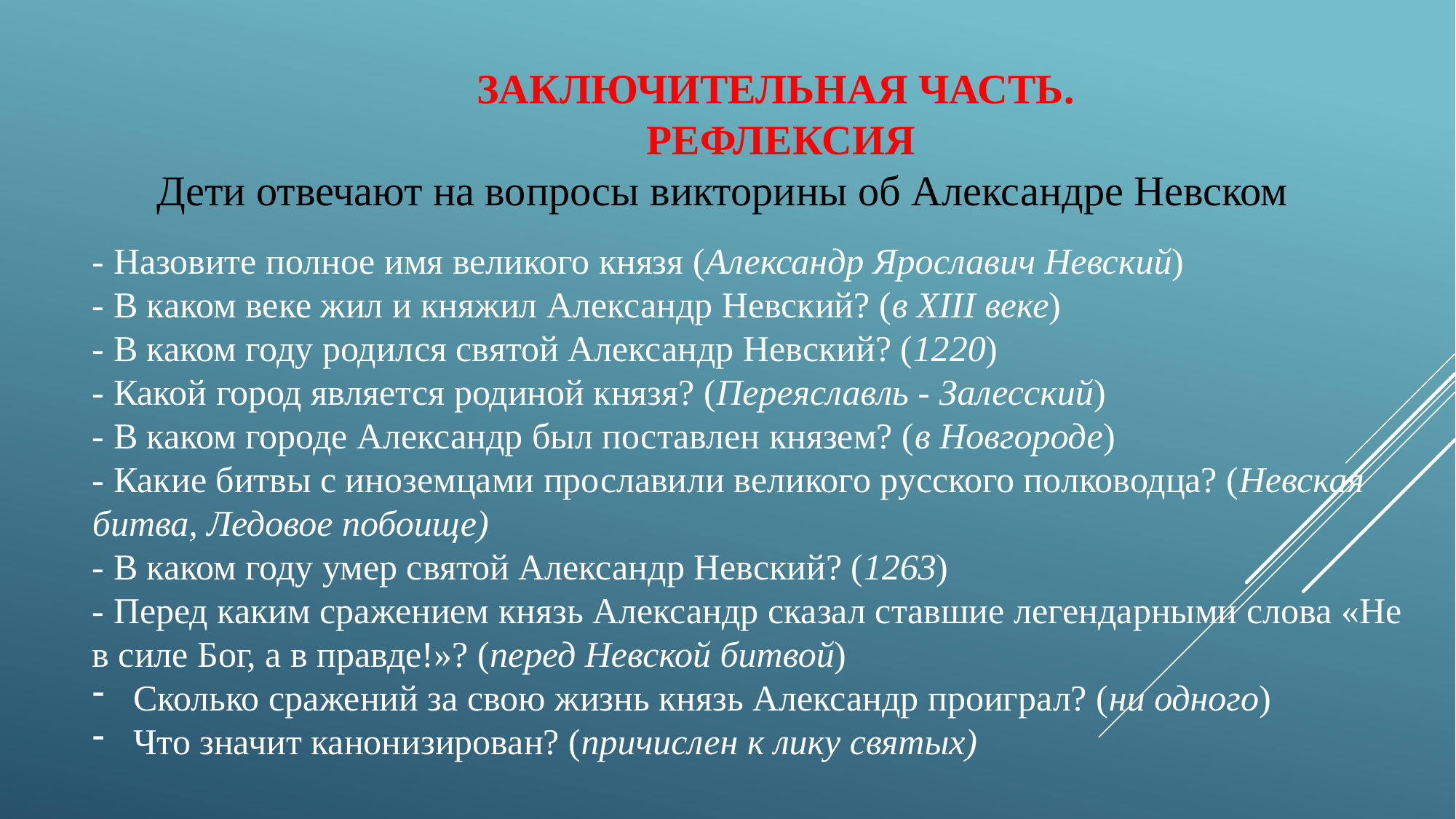

# Заключительная часть. Рефлексия
Дети отвечают на вопросы викторины об Александре Невском
- Назовите полное имя великого князя (Александр Ярославич Невский)
- В каком веке жил и княжил Александр Невский? (в XIII веке)
- В каком году родился святой Александр Невский? (1220)
- Какой город является родиной князя? (Переяславль - Залесский)
- В каком городе Александр был поставлен князем? (в Новгороде)
- Какие битвы с иноземцами прославили великого русского полководца? (Невская битва, Ледовое побоище)
- В каком году умер святой Александр Невский? (1263)
- Перед каким сражением князь Александр сказал ставшие легендарными слова «Не в силе Бог, а в правде!»? (перед Невской битвой)
Сколько сражений за свою жизнь князь Александр проиграл? (ни одного)
Что значит канонизирован? (причислен к лику святых)